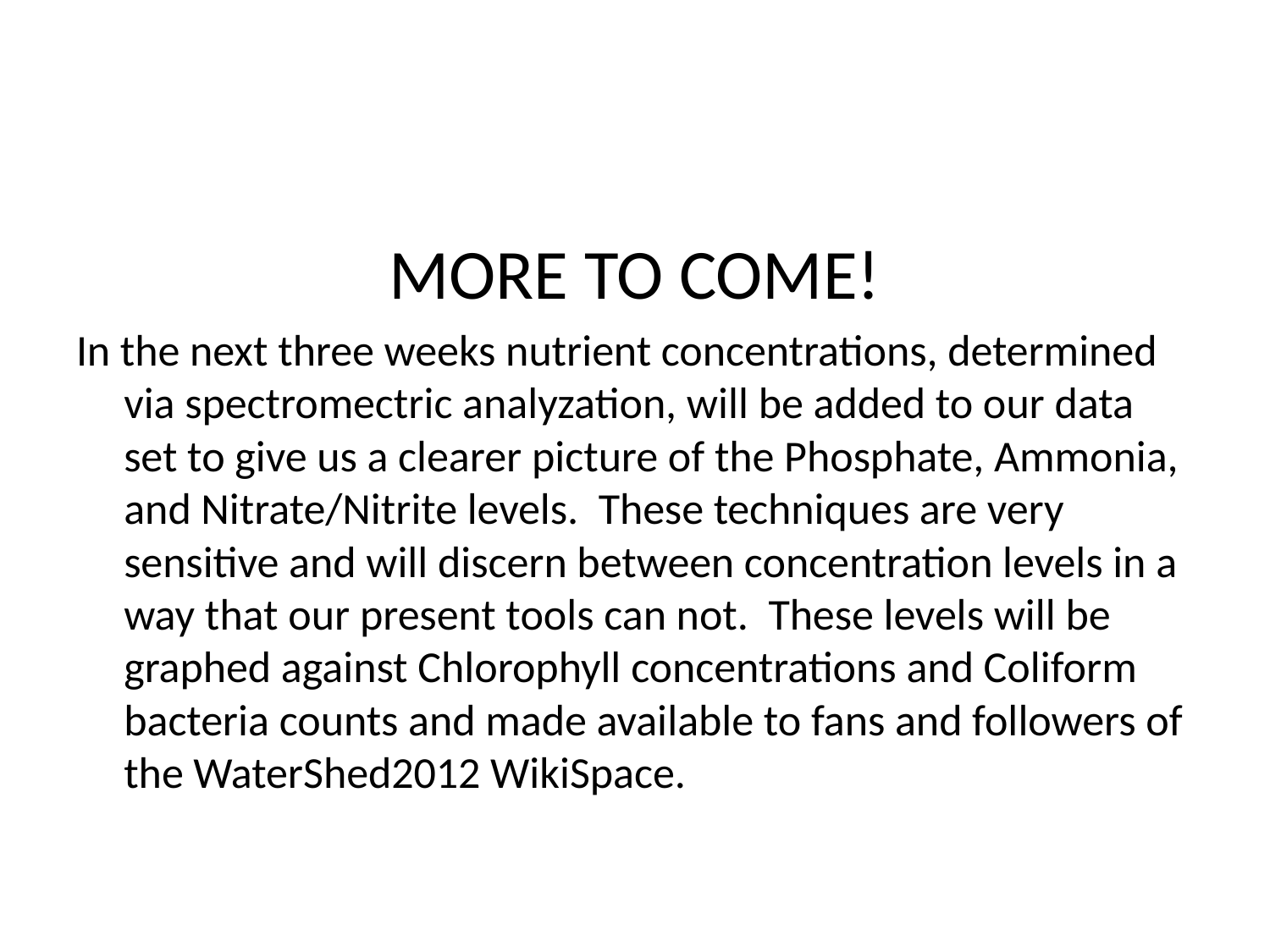

MORE TO COME!
In the next three weeks nutrient concentrations, determined via spectromectric analyzation, will be added to our data set to give us a clearer picture of the Phosphate, Ammonia, and Nitrate/Nitrite levels.  These techniques are very sensitive and will discern between concentration levels in a way that our present tools can not.  These levels will be graphed against Chlorophyll concentrations and Coliform bacteria counts and made available to fans and followers of the WaterShed2012 WikiSpace.